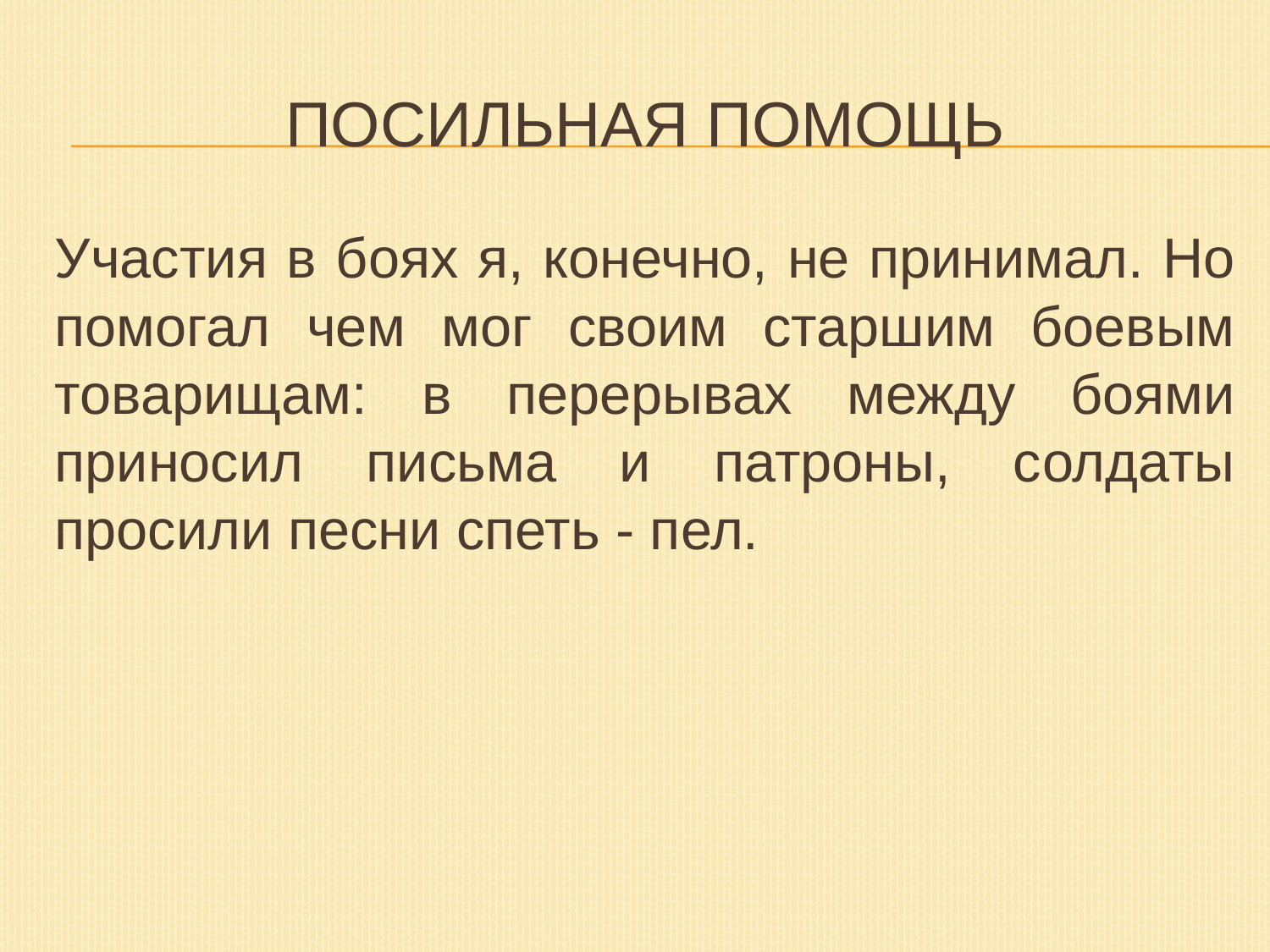

# Посильная помощь
Участия в боях я, конечно, не принимал. Но помогал чем мог своим старшим боевым товарищам: в перерывах между боями приносил письма и патроны, солдаты просили песни спеть - пел.